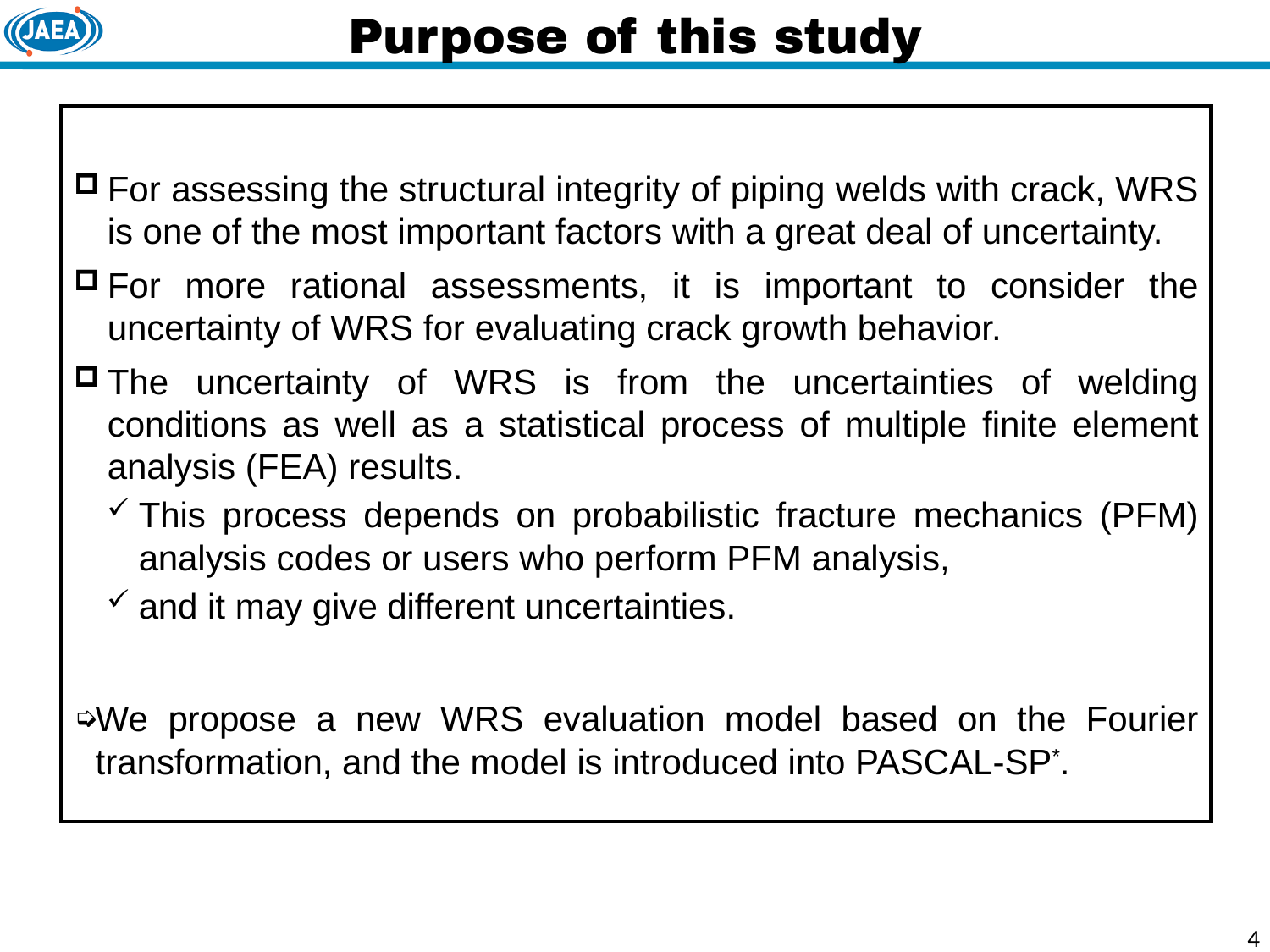

# Purpose of this study

For assessing the structural integrity of piping welds with crack, WRS is one of the most important factors with a great deal of uncertainty.
For more rational assessments, it is important to consider the uncertainty of WRS for evaluating crack growth behavior.
The uncertainty of WRS is from the uncertainties of welding conditions as well as a statistical process of multiple finite element analysis (FEA) results.
This process depends on probabilistic fracture mechanics (PFM) analysis codes or users who perform PFM analysis,
and it may give different uncertainties.

We propose a new WRS evaluation model based on the Fourier transformation, and the model is introduced into PASCAL-SP*.
4